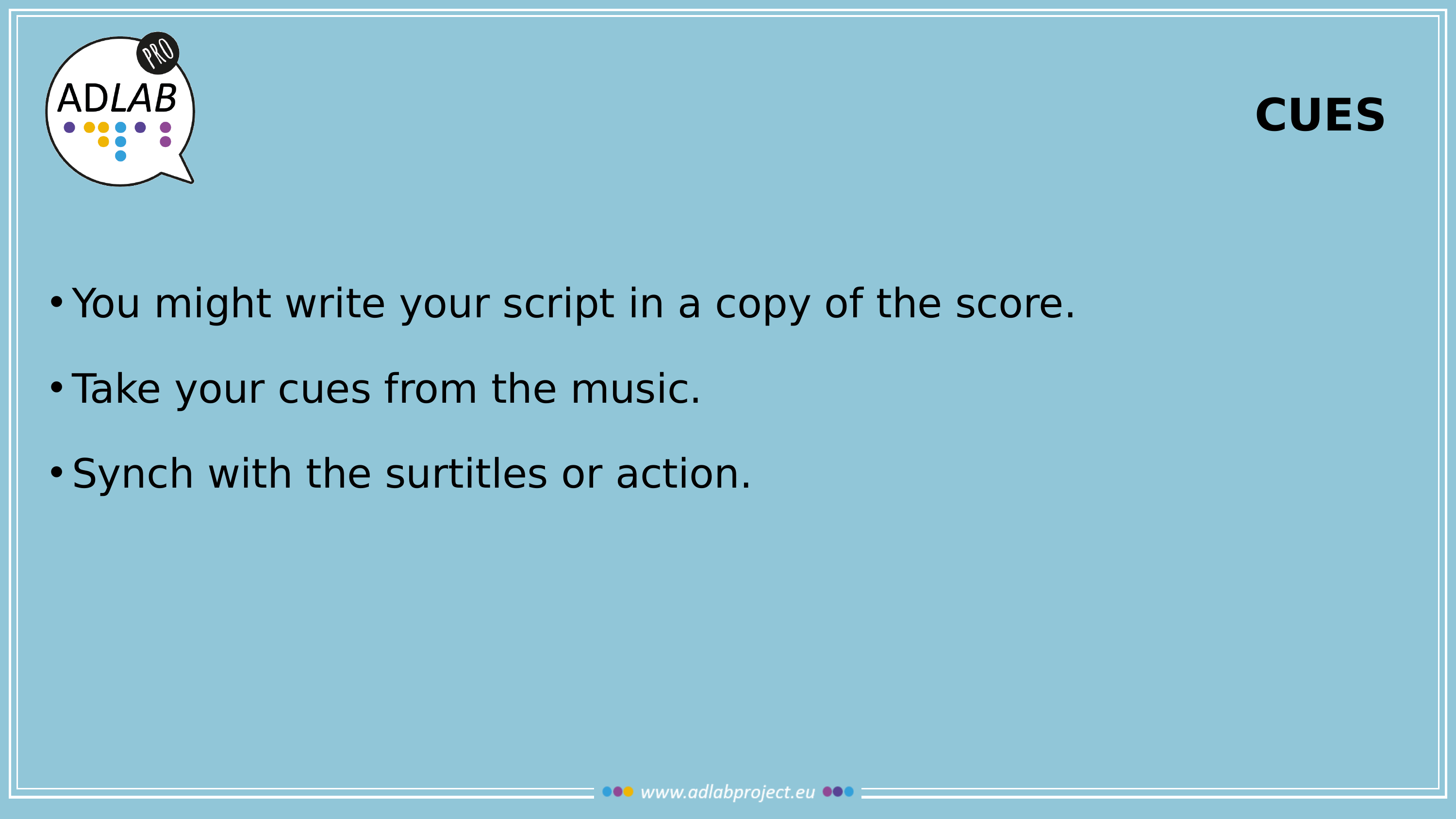

# cues
You might write your script in a copy of the score.
Take your cues from the music.
Synch with the surtitles or action.